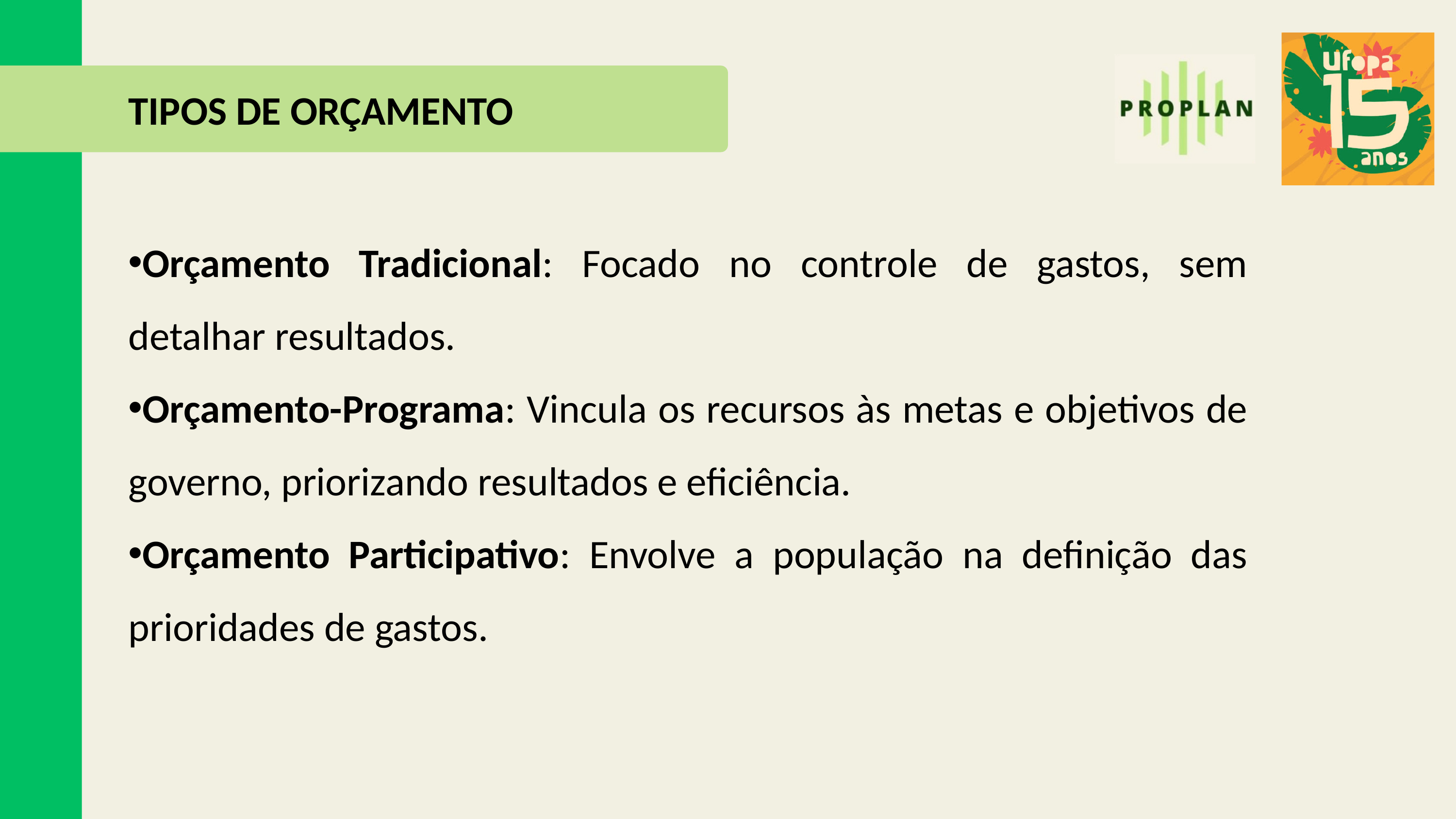

TIPOS DE ORÇAMENTO
Orçamento Tradicional: Focado no controle de gastos, sem detalhar resultados.
Orçamento-Programa: Vincula os recursos às metas e objetivos de governo, priorizando resultados e eficiência.
Orçamento Participativo: Envolve a população na definição das prioridades de gastos.